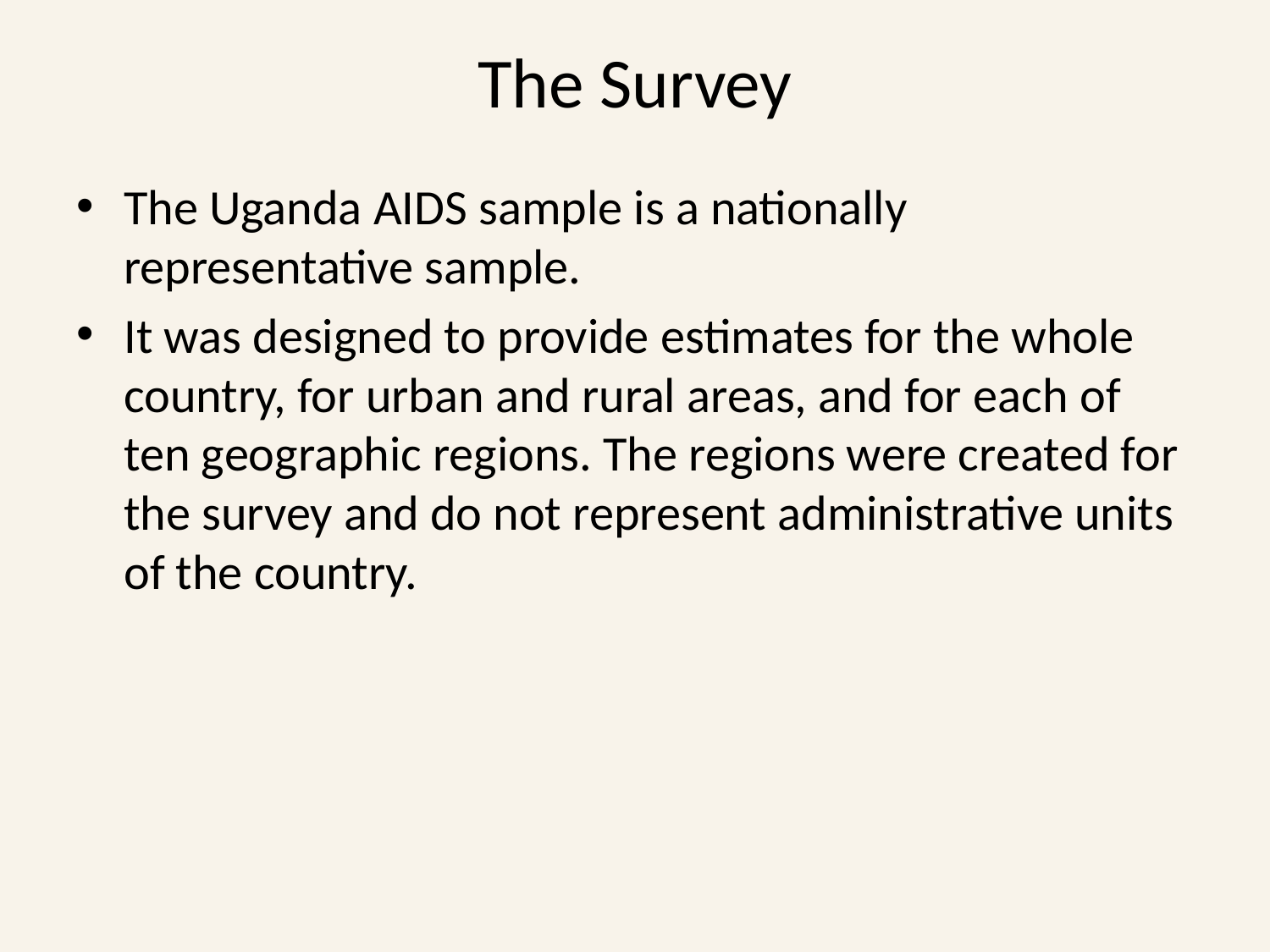

# The Survey
The Uganda AIDS sample is a nationally representative sample.
It was designed to provide estimates for the whole country, for urban and rural areas, and for each of ten geographic regions. The regions were created for the survey and do not represent administrative units of the country.